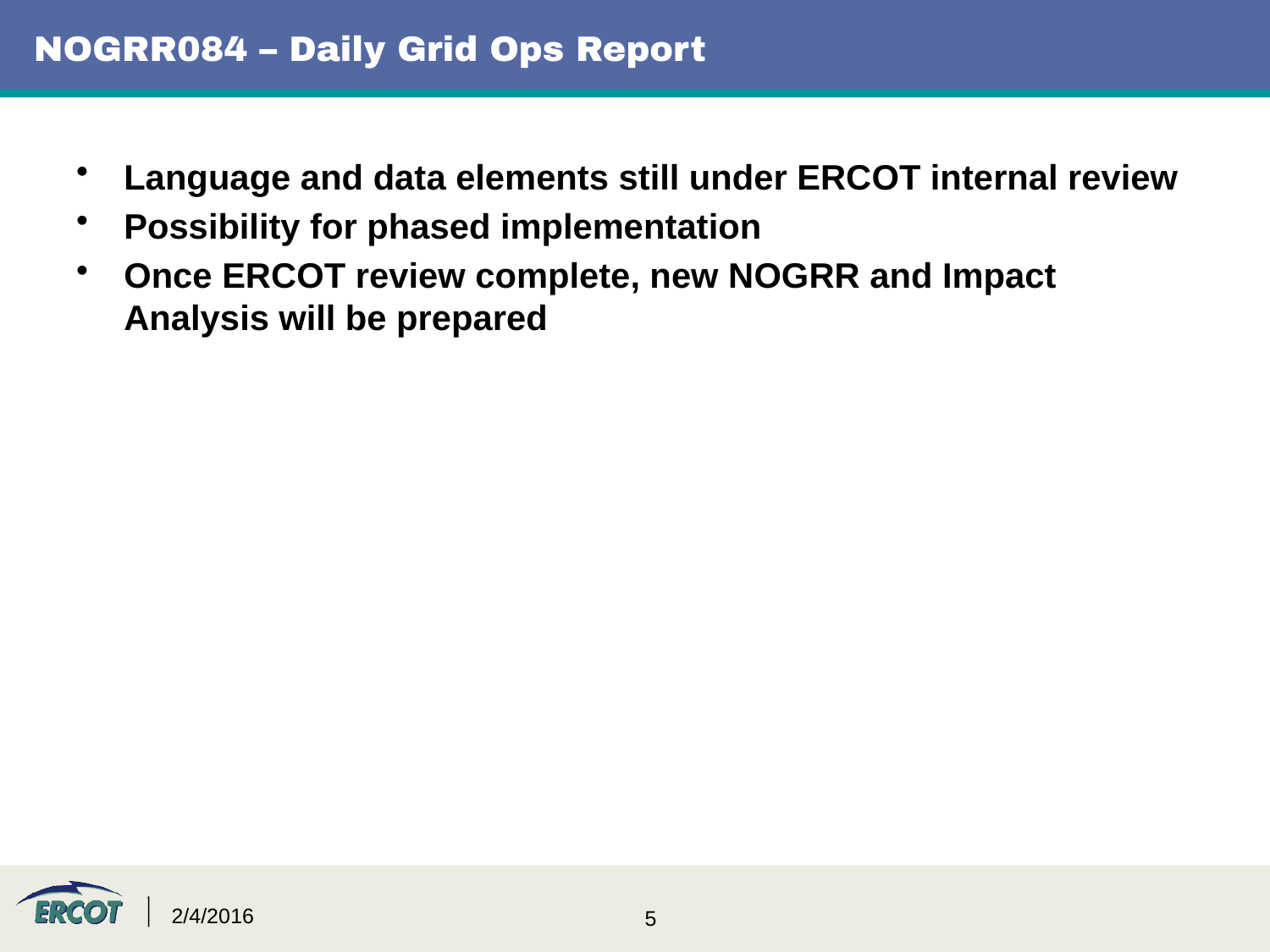

# NOGRR084 – Daily Grid Ops Report
Language and data elements still under ERCOT internal review
Possibility for phased implementation
Once ERCOT review complete, new NOGRR and Impact Analysis will be prepared
2/4/2016